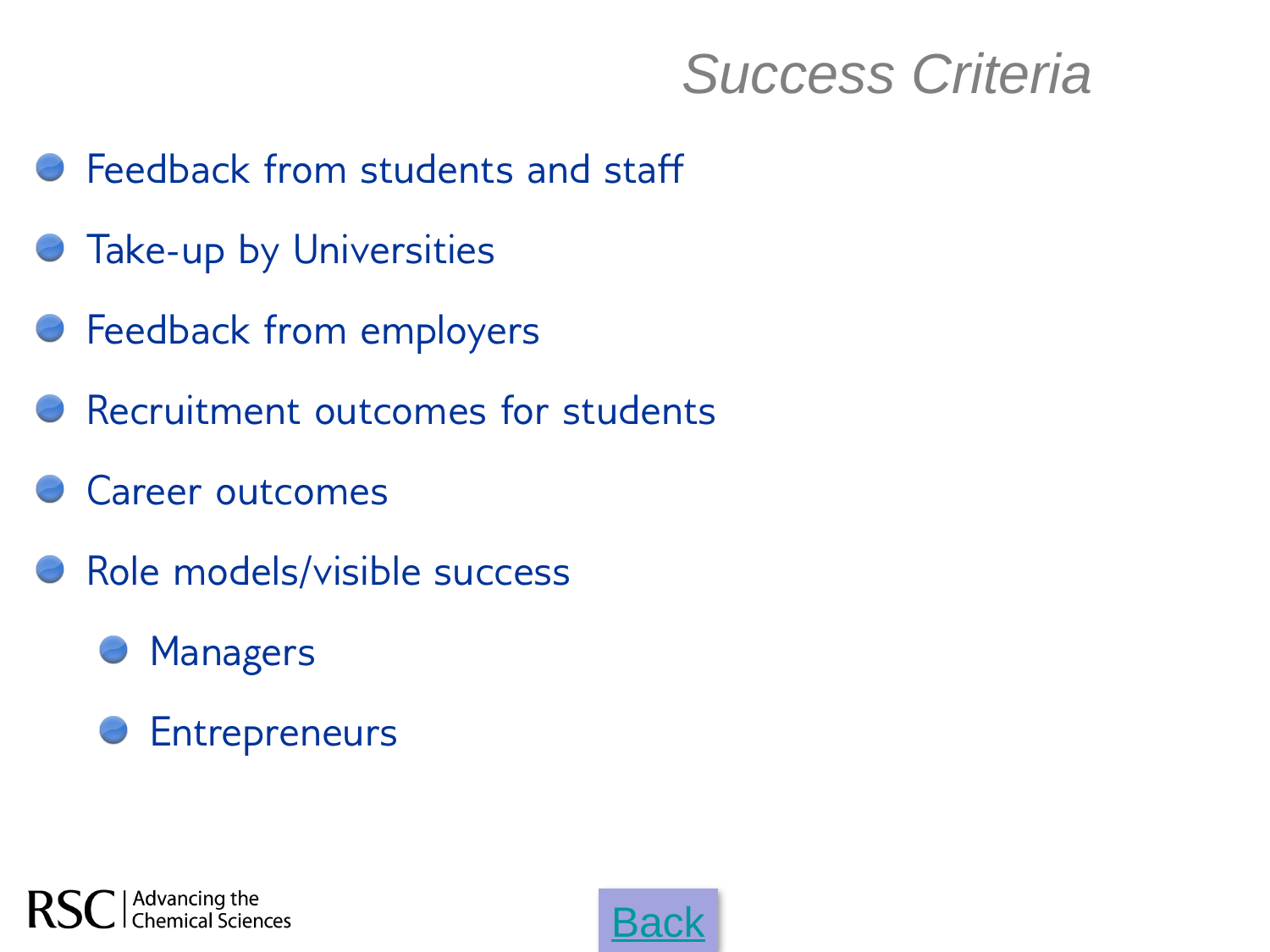

# Success Criteria

Feedback from students and staff
Take-up by Universities
Feedback from employers
Recruitment outcomes for students
Career outcomes
Role models/visible success
Managers
Entrepreneurs

Back